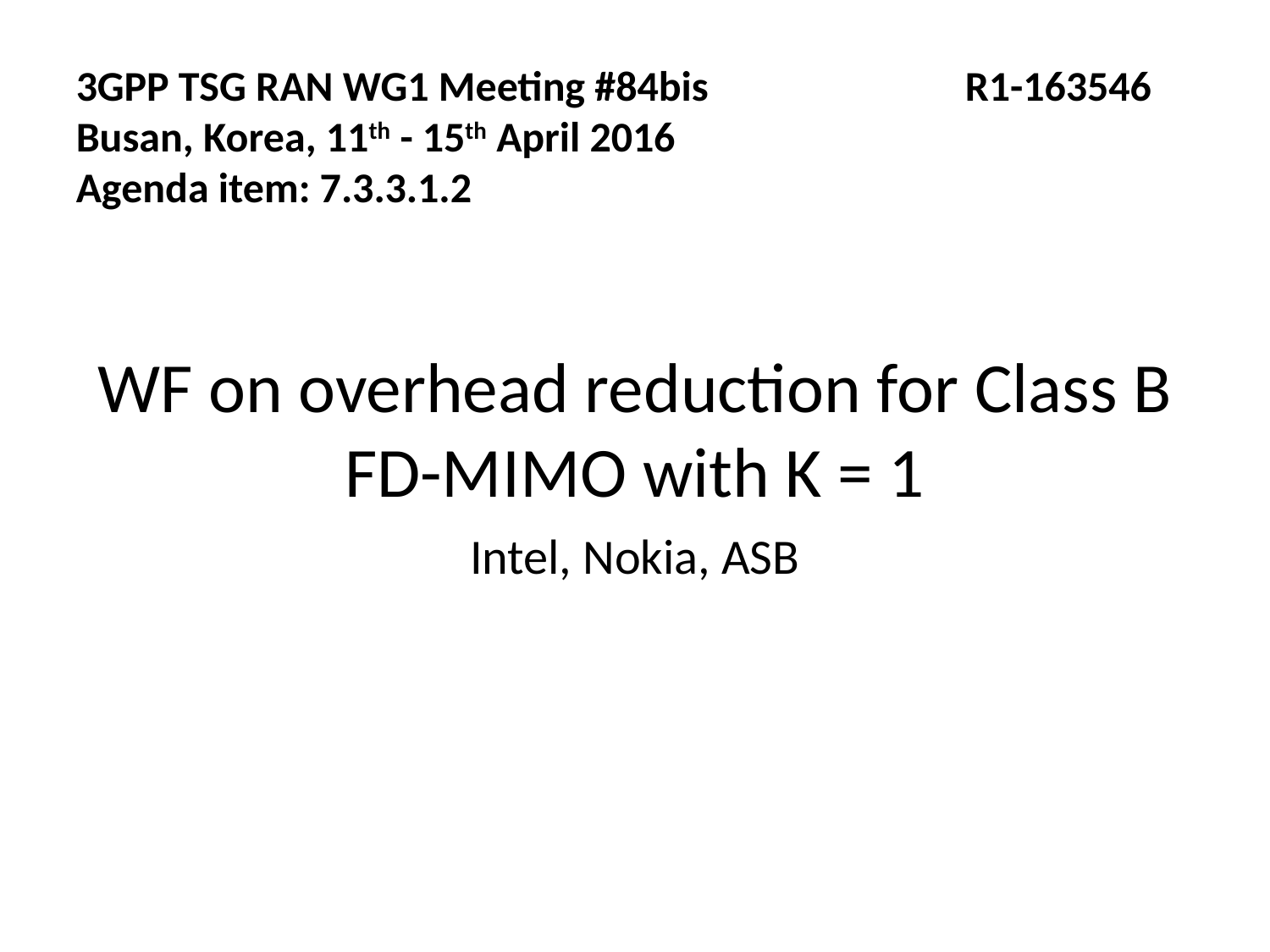

3GPP TSG RAN WG1 Meeting #84bis			R1-163546
Busan, Korea, 11th - 15th April 2016
Agenda item: 7.3.3.1.2
WF on overhead reduction for Class B FD-MIMO with K = 1
Intel, Nokia, ASB